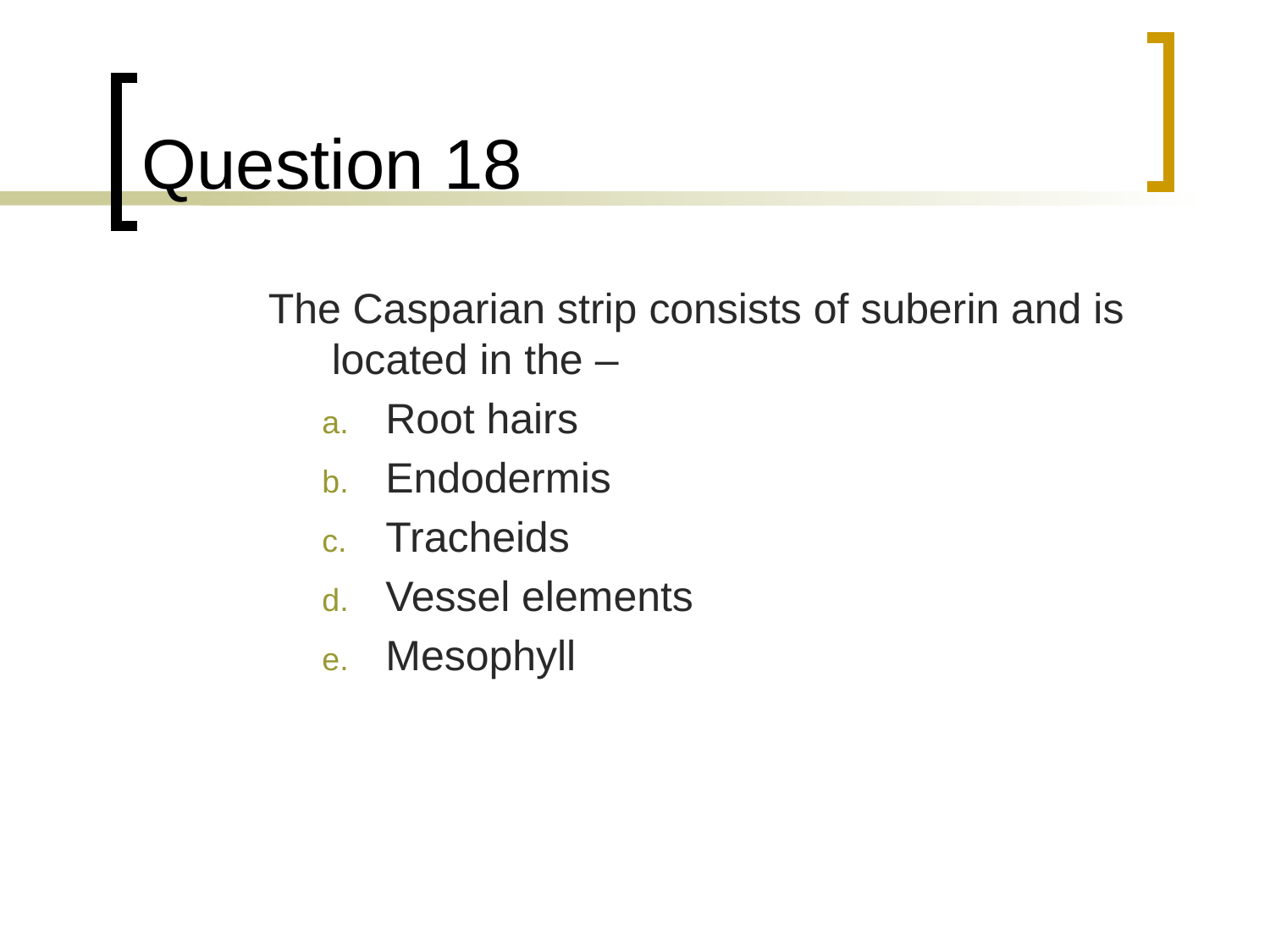

# Question 18
The Casparian strip consists of suberin and is located in the –
Root hairs
Endodermis
Tracheids
Vessel elements
Mesophyll